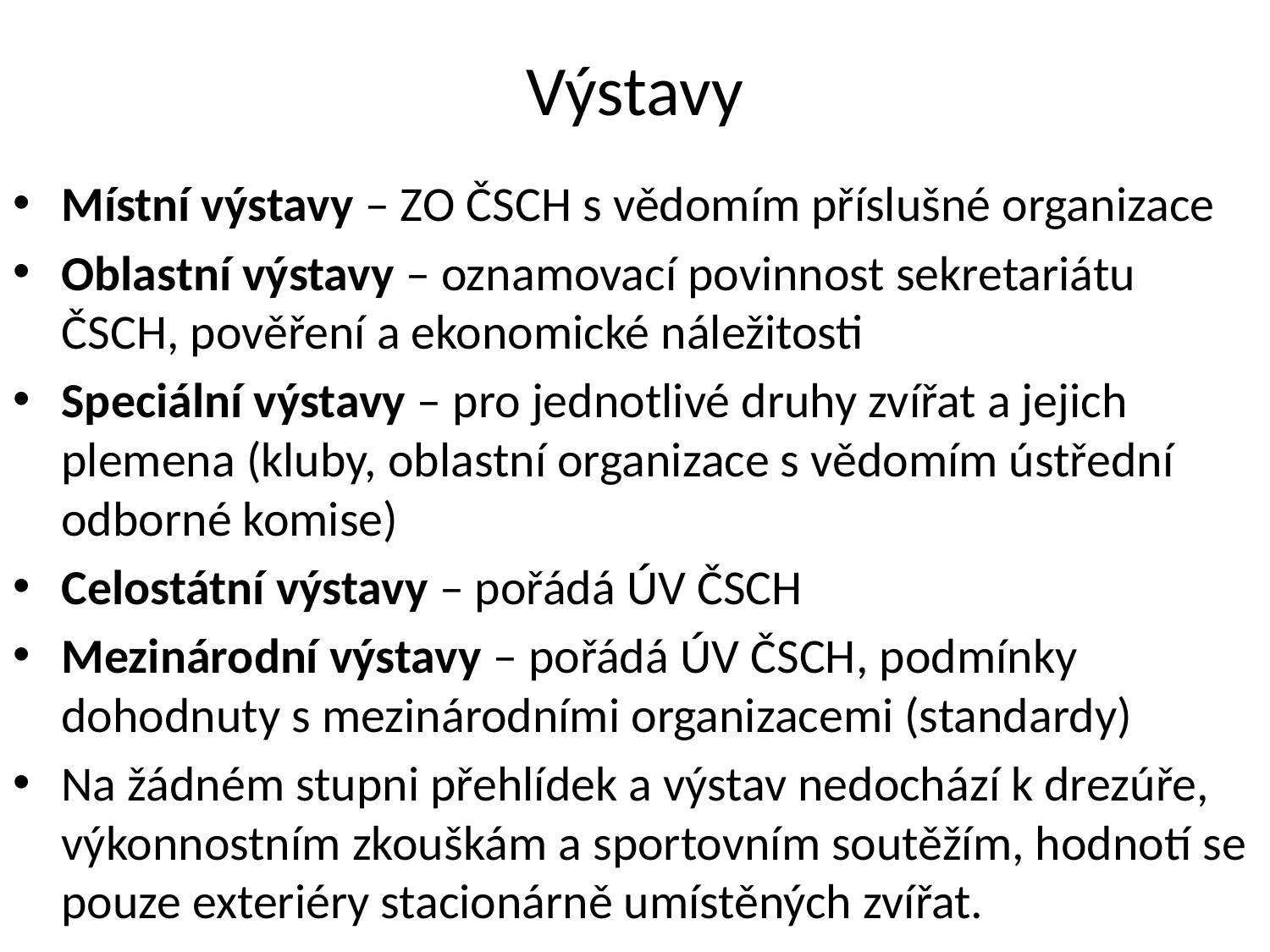

# Výstavy
Místní výstavy – ZO ČSCH s vědomím příslušné organizace
Oblastní výstavy – oznamovací povinnost sekretariátu ČSCH, pověření a ekonomické náležitosti
Speciální výstavy – pro jednotlivé druhy zvířat a jejich plemena (kluby, oblastní organizace s vědomím ústřední odborné komise)
Celostátní výstavy – pořádá ÚV ČSCH
Mezinárodní výstavy – pořádá ÚV ČSCH, podmínky dohodnuty s mezinárodními organizacemi (standardy)
Na žádném stupni přehlídek a výstav nedochází k drezúře, výkonnostním zkouškám a sportovním soutěžím, hodnotí se pouze exteriéry stacionárně umístěných zvířat.